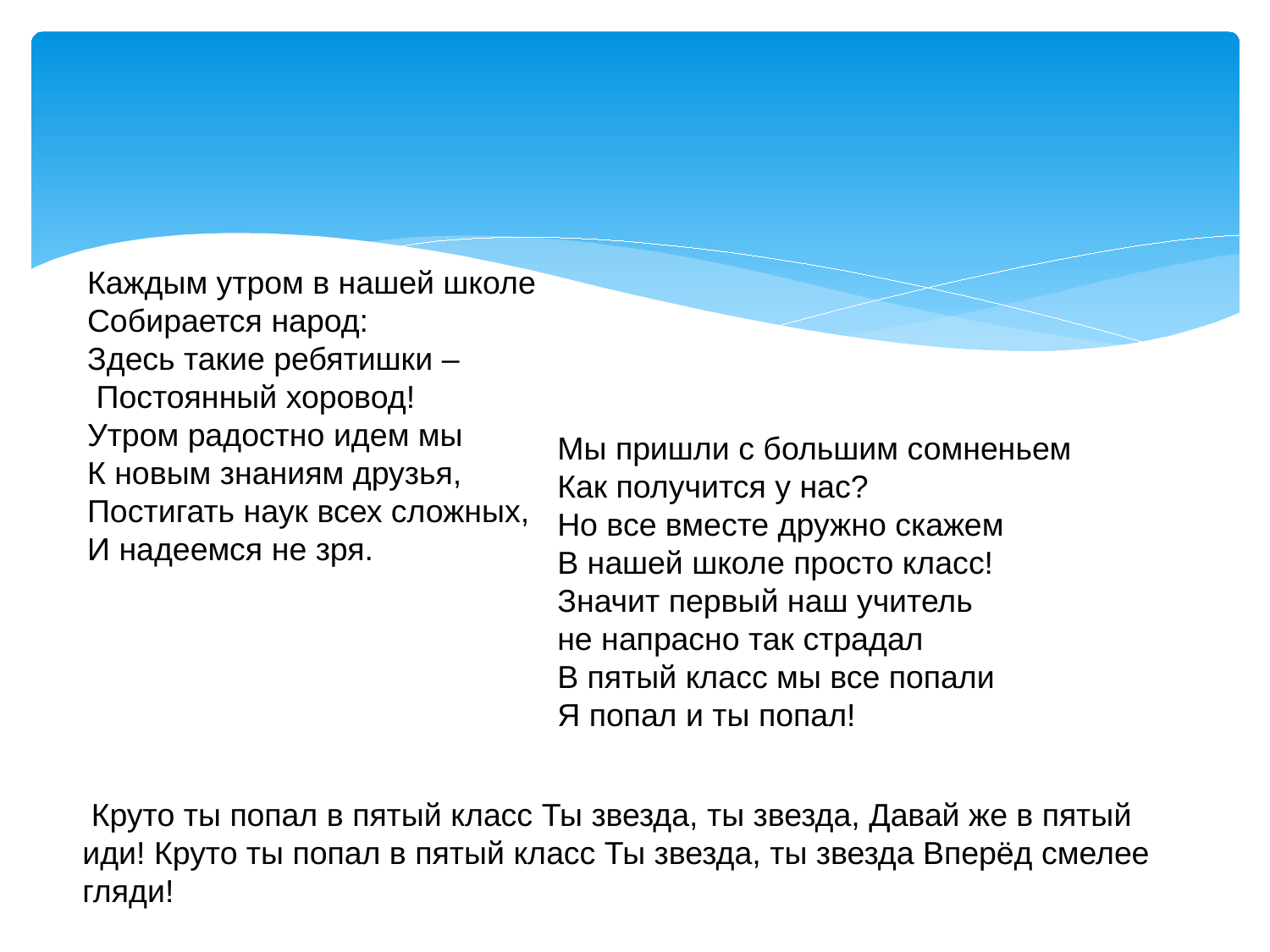

#
Каждым утром в нашей школе
Собирается народ:
Здесь такие ребятишки –
 Постоянный хоровод!
Утром радостно идем мы
К новым знаниям друзья,
Постигать наук всех сложных,
И надеемся не зря.
Мы пришли с большим сомненьем
Как получится у нас?
Но все вместе дружно скажем
В нашей школе просто класс!
Значит первый наш учитель
не напрасно так страдал
В пятый класс мы все попали
Я попал и ты попал!
 Круто ты попал в пятый класс Ты звезда, ты звезда, Давай же в пятый иди! Круто ты попал в пятый класс Ты звезда, ты звезда Вперёд смелее гляди!